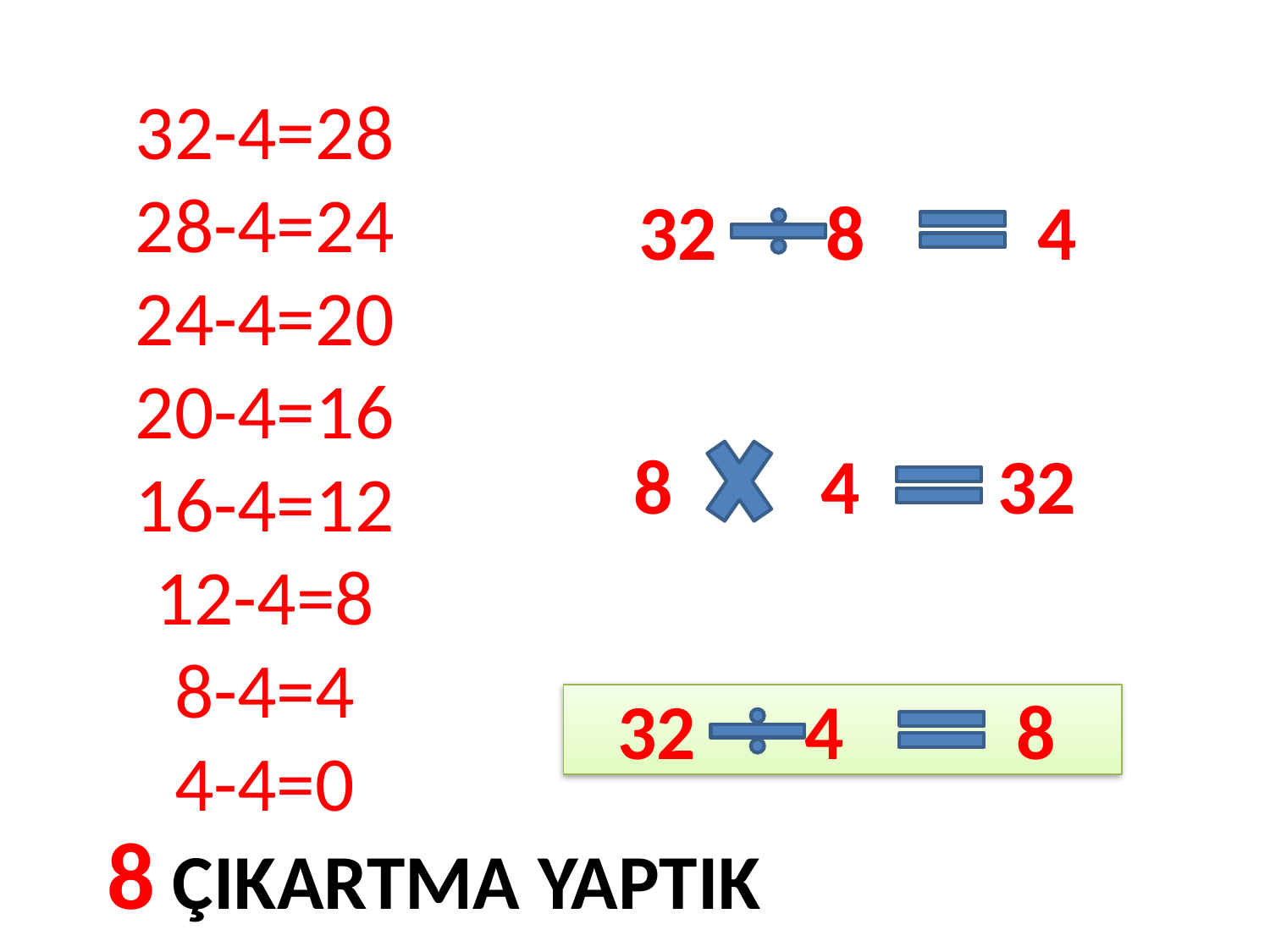

32-4=28
28-4=24
24-4=20
20-4=16
16-4=12
12-4=8
8-4=4
4-4=0
32
8
4

8
4
32

32
4
8

8 ÇIKARTMA YAPTIK